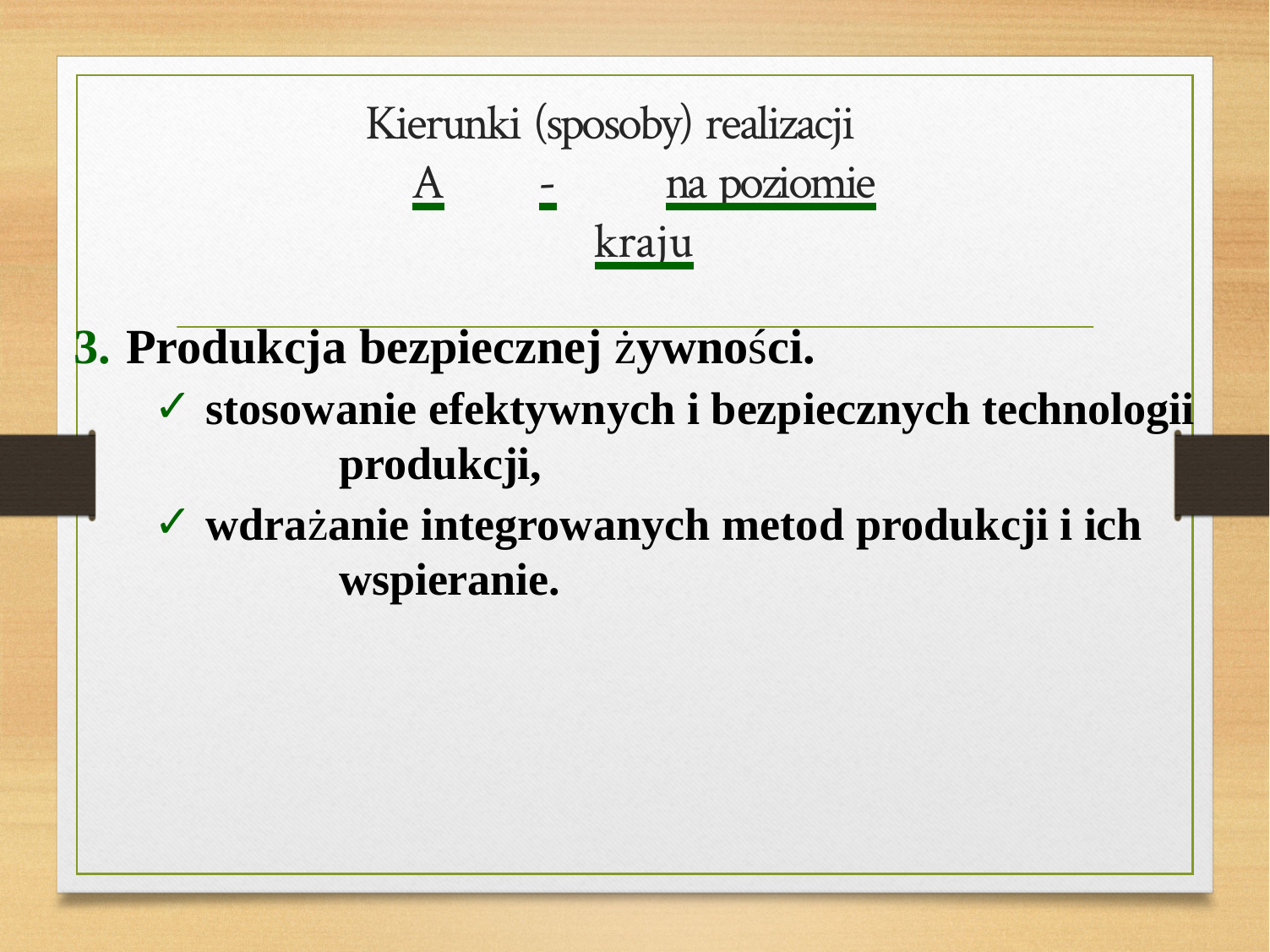

# Kierunki (sposoby) realizacji A	-	na poziomie kraju
Produkcja bezpiecznej żywności.
stosowanie efektywnych i bezpiecznych technologii 	produkcji,
wdrażanie integrowanych metod produkcji i ich 	wspieranie.